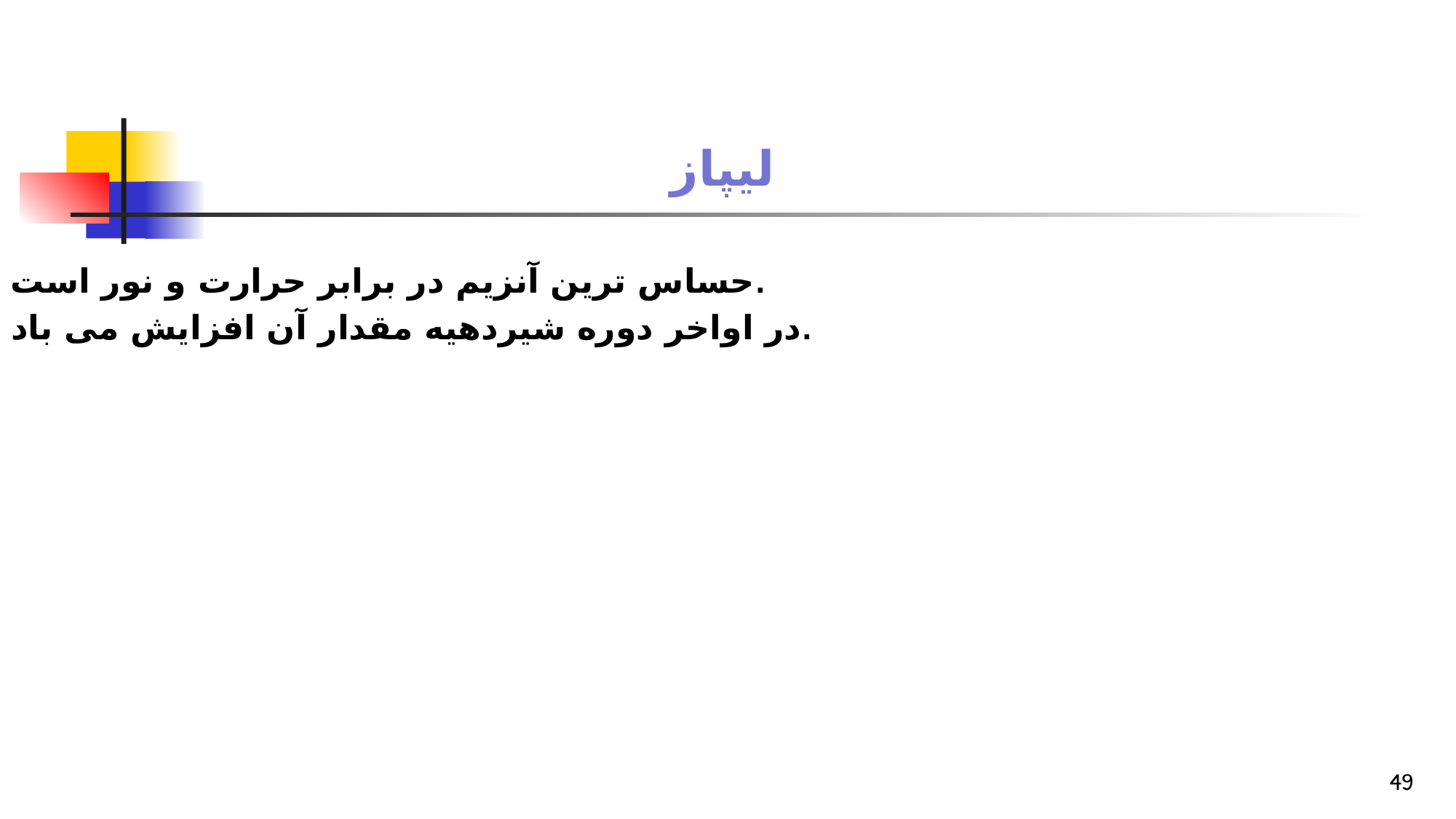

# لیپاز

حساس ترین آنزیم در برابر حرارت و نور است.
در اواخر دوره شیردهیه مقدار آن افزایش می باد.
49